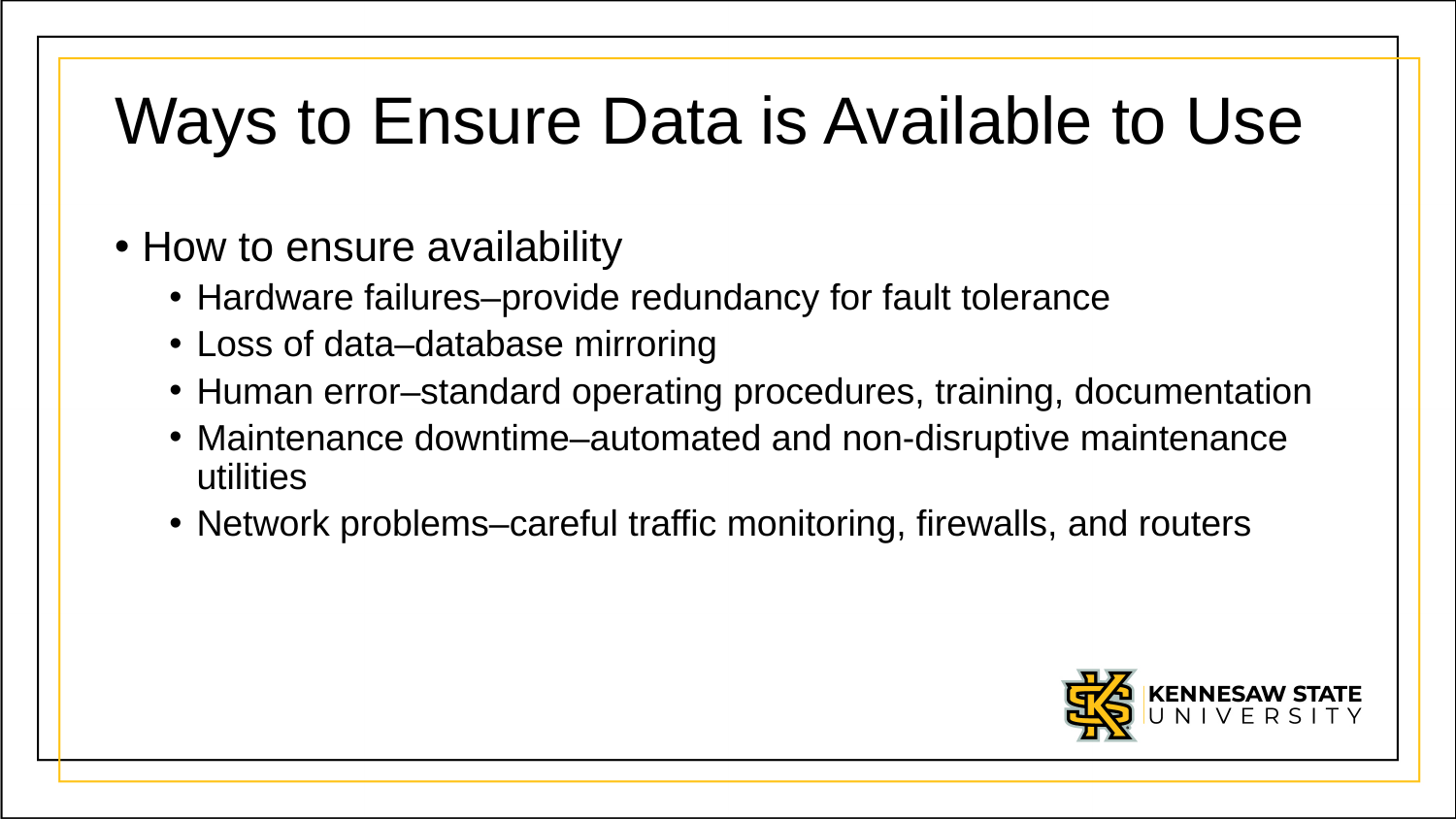

# Ways to Ensure Data is Available to Use
How to ensure availability
Hardware failures–provide redundancy for fault tolerance
Loss of data–database mirroring
Human error–standard operating procedures, training, documentation
Maintenance downtime–automated and non-disruptive maintenance utilities
Network problems–careful traffic monitoring, firewalls, and routers